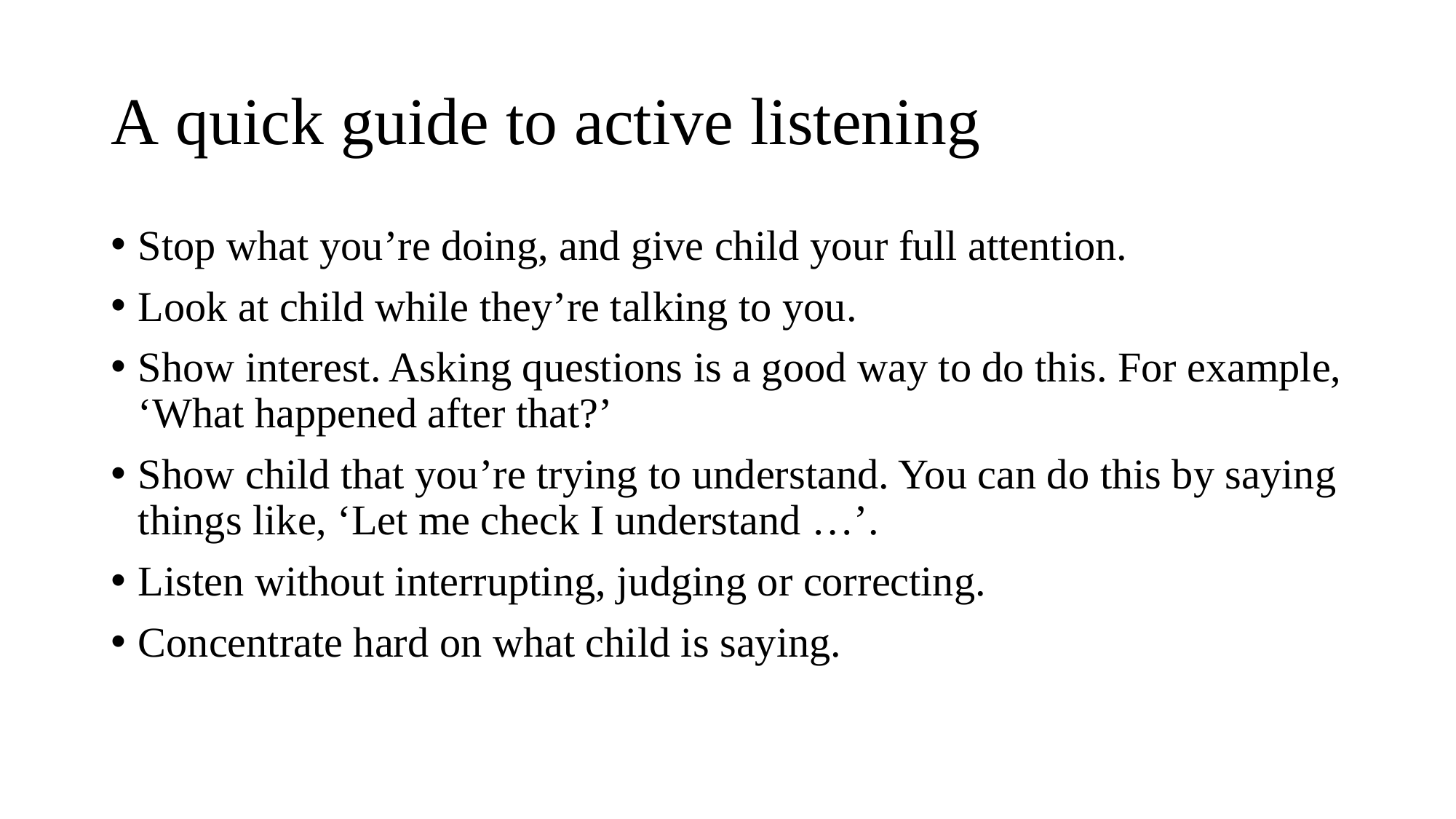

# A quick guide to active listening
Stop what you’re doing, and give child your full attention.
Look at child while they’re talking to you.
Show interest. Asking questions is a good way to do this. For example, ‘What happened after that?’
Show child that you’re trying to understand. You can do this by saying things like, ‘Let me check I understand …’.
Listen without interrupting, judging or correcting.
Concentrate hard on what child is saying.